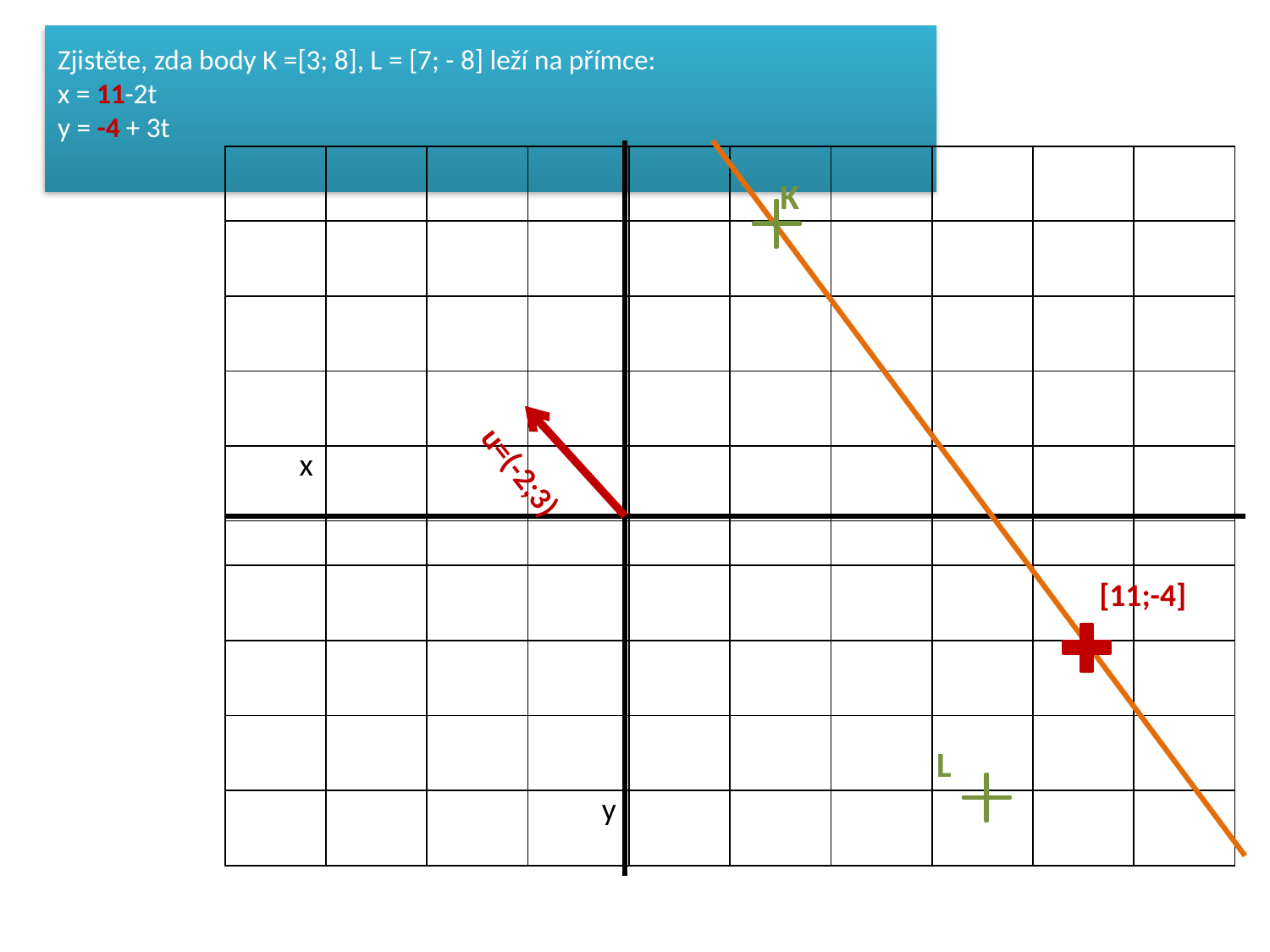

# Zjistěte, zda body K =[3; 8], L = [7; - 8] leží na přímce: x = 11-2t y = -4 + 3t
|  |  |  |  |  |  |  |  |  |  |
| --- | --- | --- | --- | --- | --- | --- | --- | --- | --- |
|  |  |  |  |  |  |  |  |  |  |
|  |  |  |  |  |  |  |  |  |  |
|  |  |  |  |  |  |  |  |  |  |
| x |  |  |  |  |  |  |  |  |  |
|  |  |  |  |  |  |  |  |  |  |
|  |  |  |  |  |  |  |  |  |  |
|  |  |  |  |  |  |  |  |  |  |
|  |  |  |  |  |  |  |  |  |  |
|  |  |  | y |  |  |  |  |  |  |
K

u=(-2;3)
[11;-4]

L